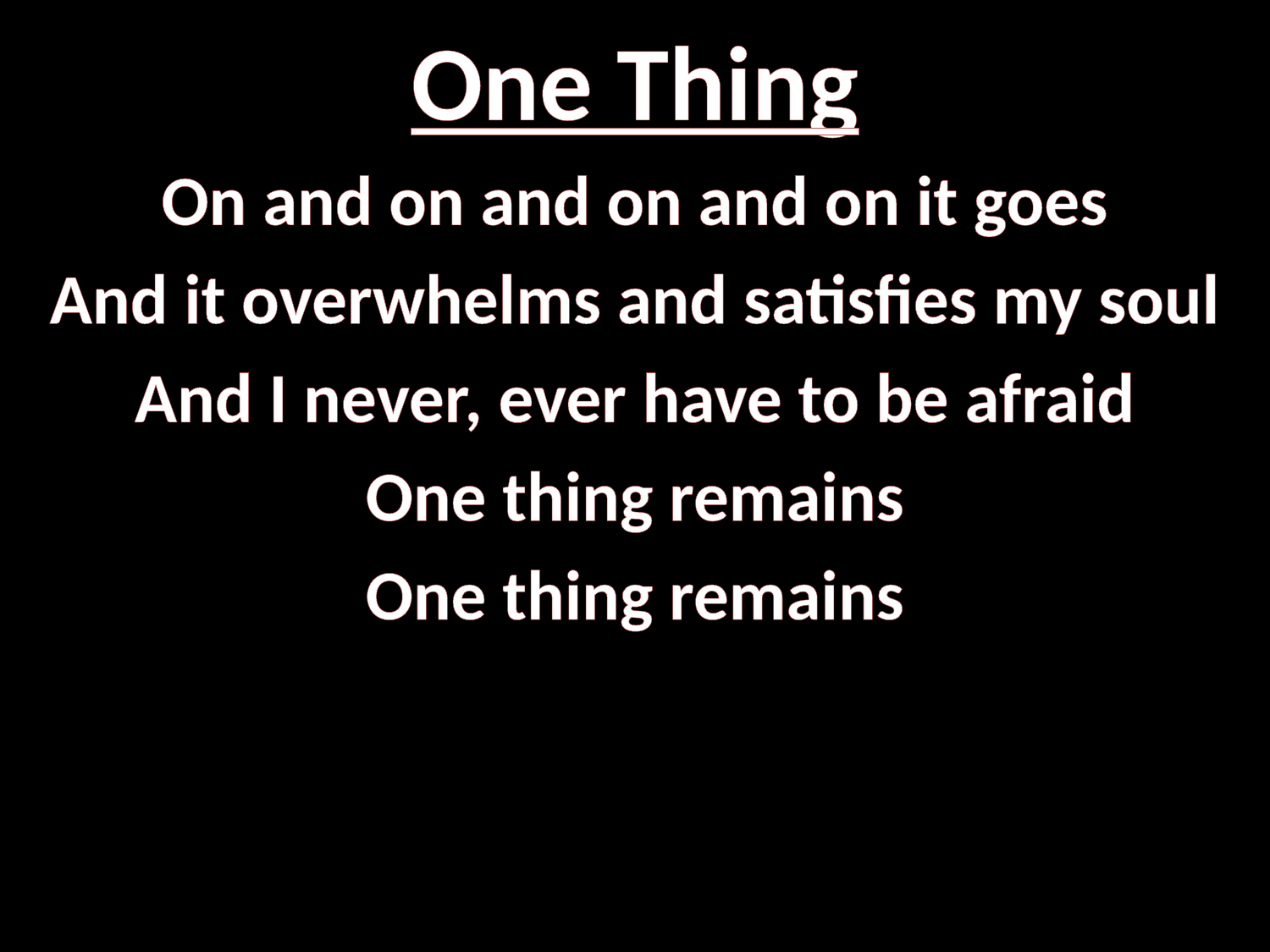

# One Thing
On and on and on and on it goes
And it overwhelms and satisfies my soul
And I never, ever have to be afraid
One thing remains
One thing remains